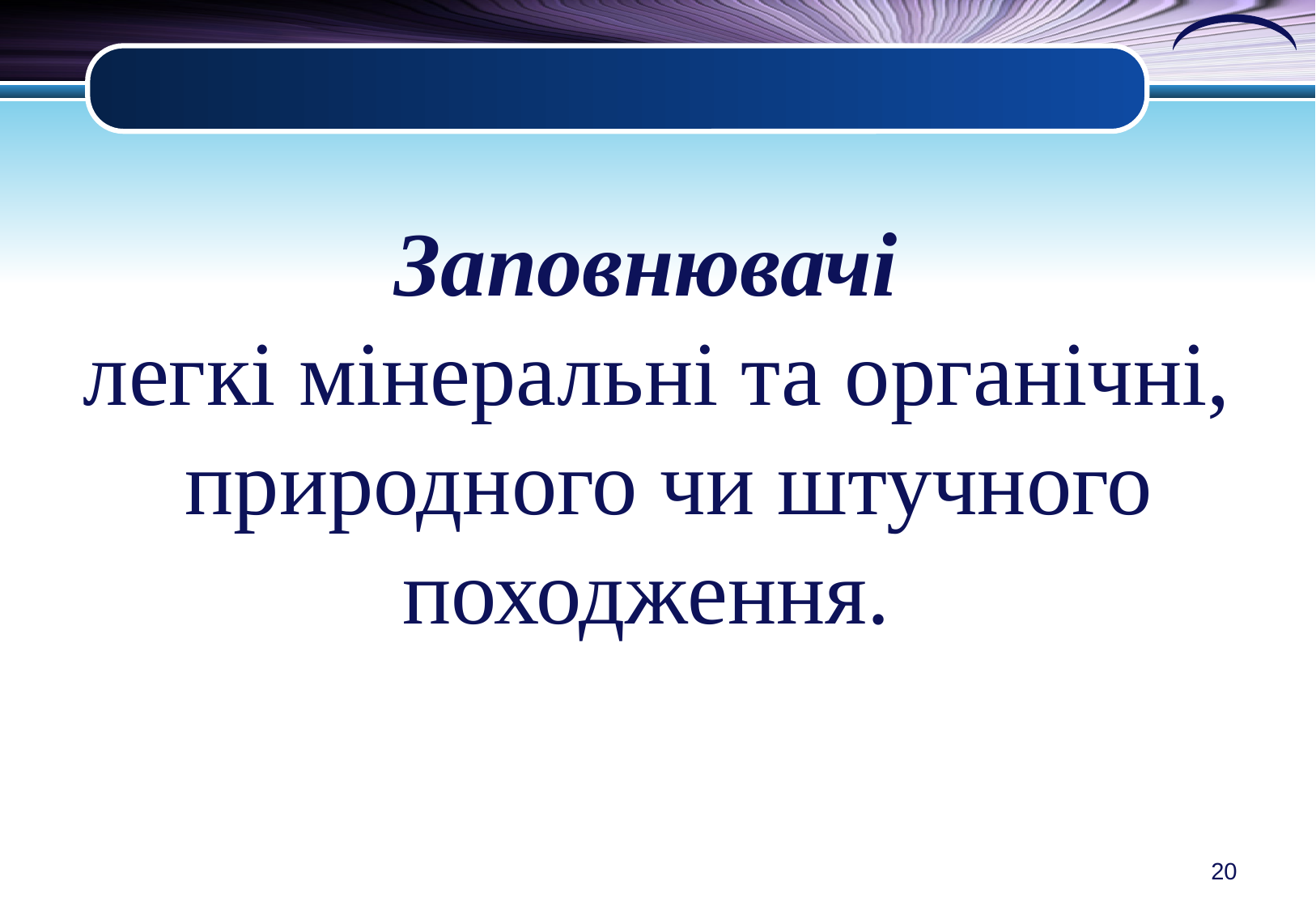

Заповнювачі
легкі мінеральні та органічні,
 природного чи штучного походження.
20